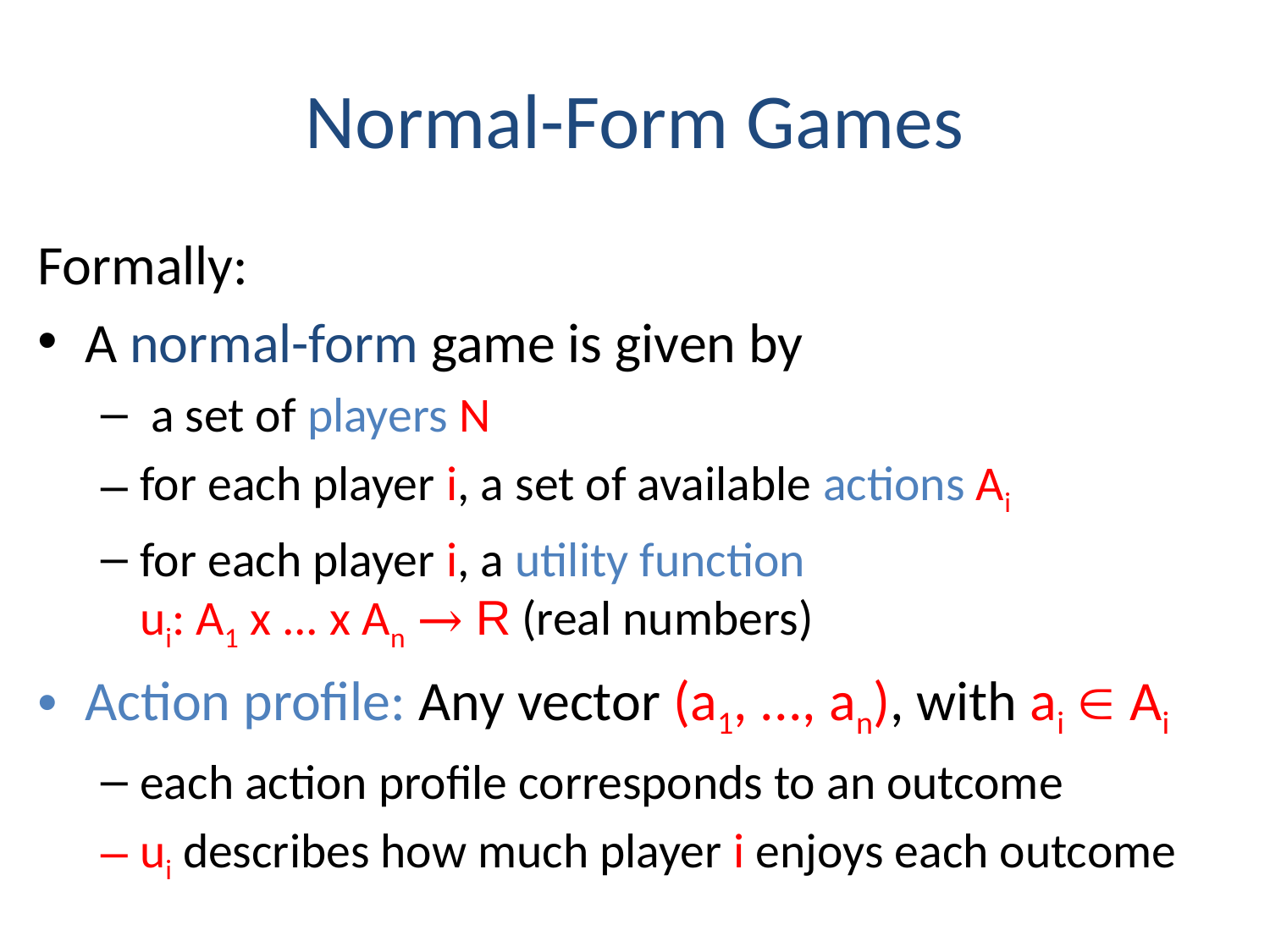

# Normal-Form Games
Formally:
A normal-form game is given by
 a set of players N
for each player i, a set of available actions Ai
for each player i, a utility function
ui: A1 x ... x An → R (real numbers)
Action profile: Any vector (a1, ..., an), with ai ∈ Ai
each action profile corresponds to an outcome
ui describes how much player i enjoys each outcome